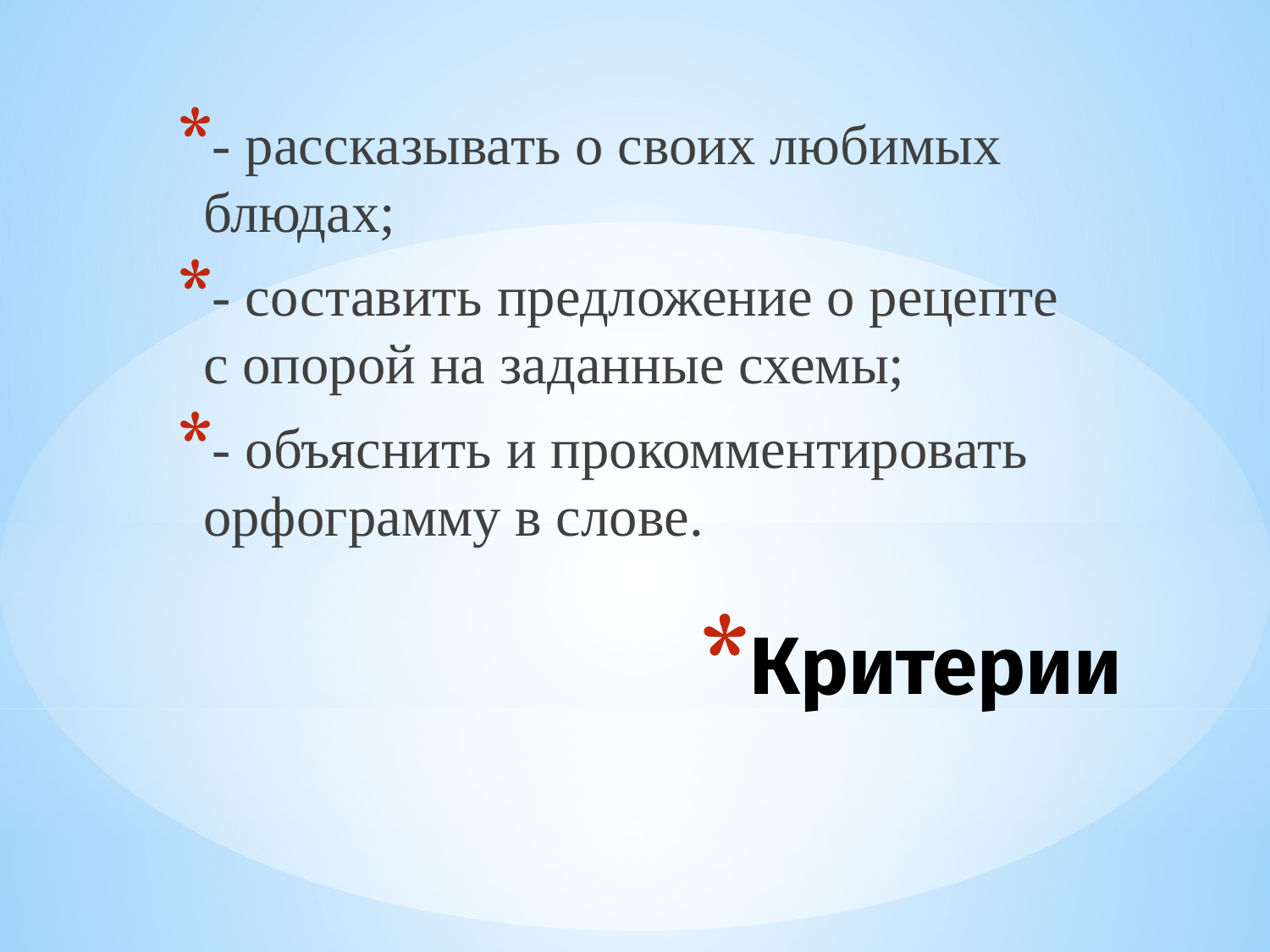

- рассказывать о своих любимых блюдах;
- составить предложение о рецепте с опорой на заданные схемы;
- объяснить и прокомментировать орфограмму в слове.
# Критерии